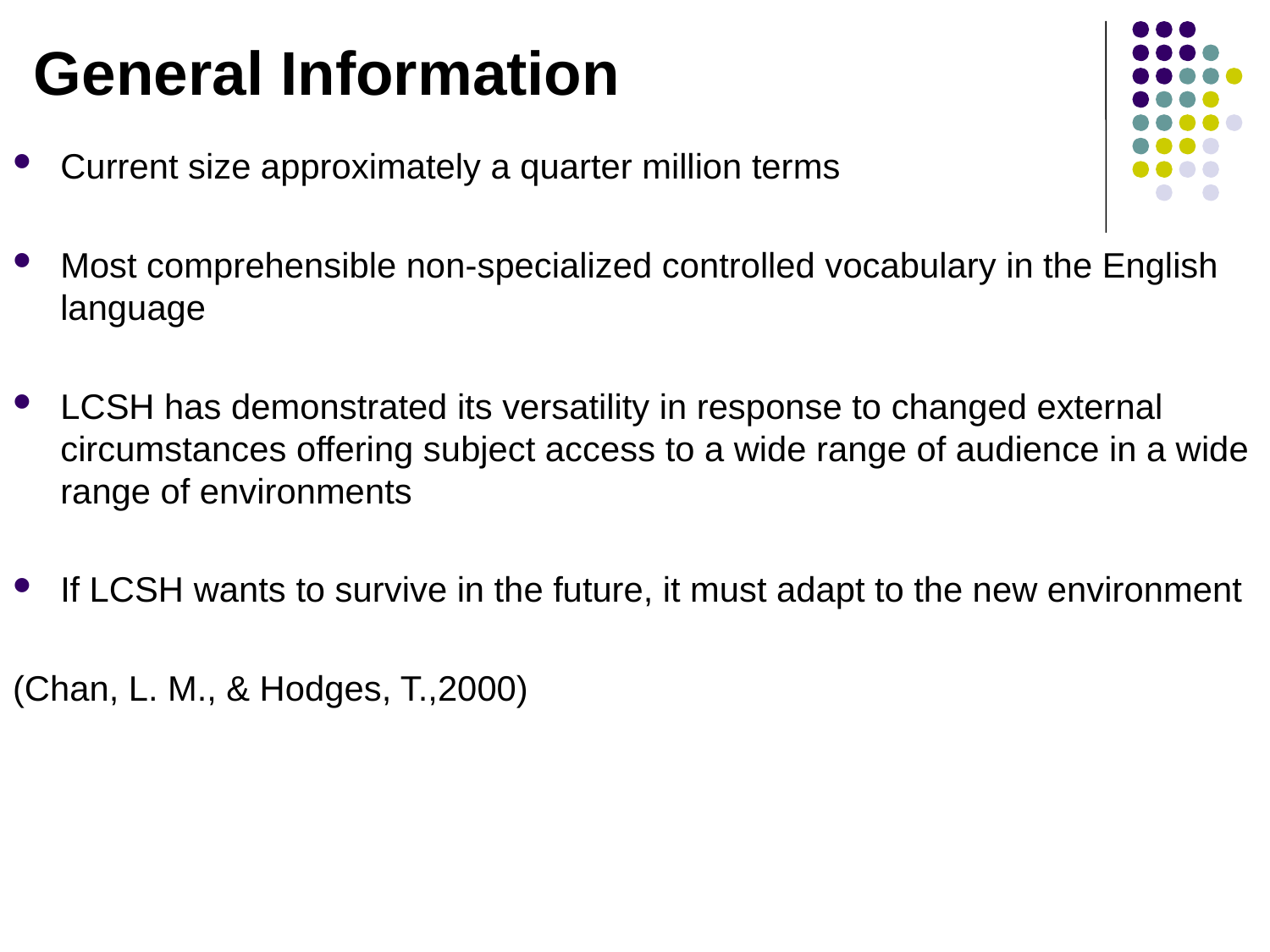

General Information
Current size approximately a quarter million terms

Most comprehensible non-specialized controlled vocabulary in the English language

LCSH has demonstrated its versatility in response to changed external circumstances offering subject access to a wide range of audience in a wide range of environments

If LCSH wants to survive in the future, it must adapt to the new environment

(Chan, L. M., & Hodges, T.,2000)